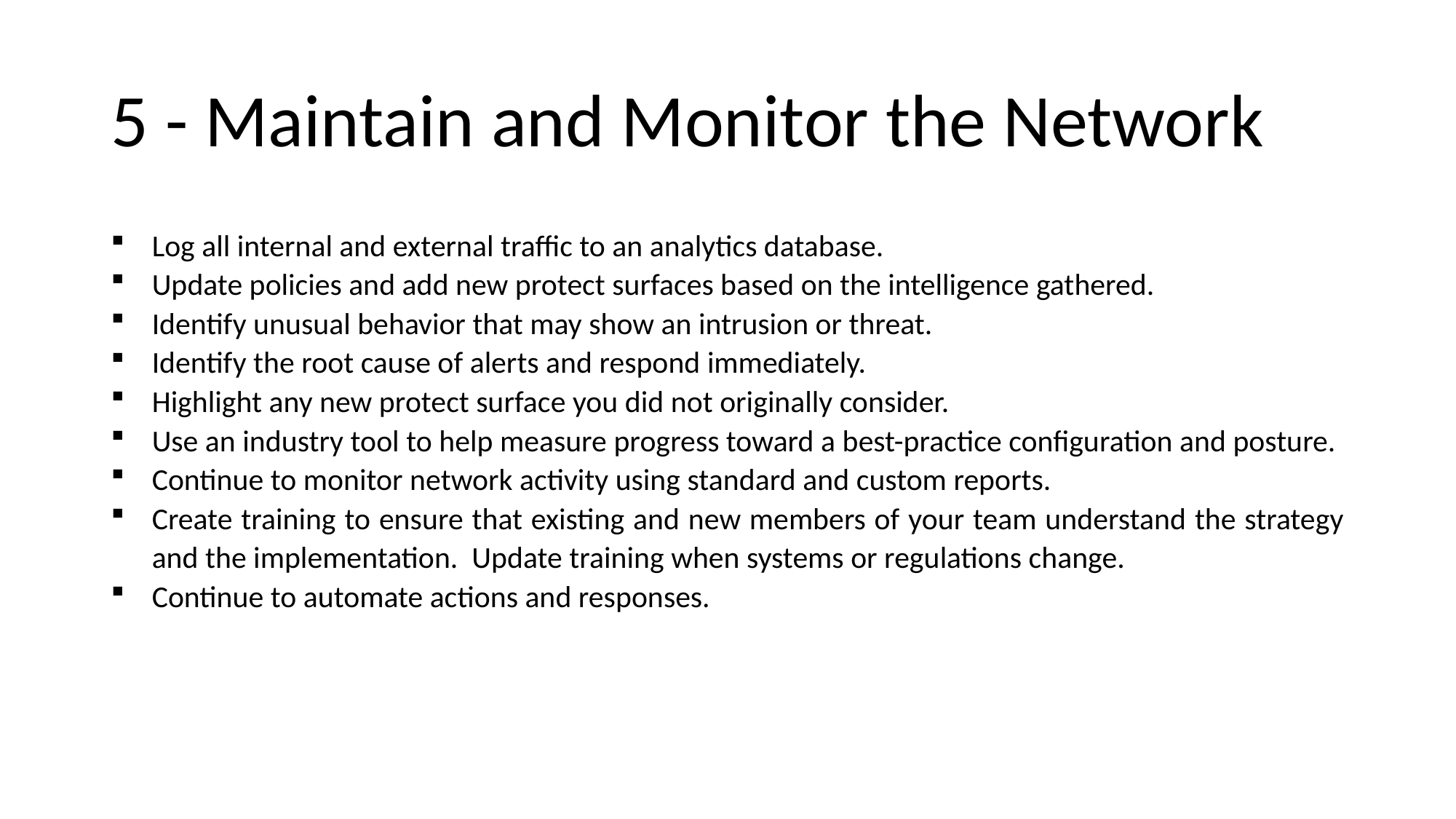

# 5 - Maintain and Monitor the Network
Log all internal and external traffic to an analytics database.
Update policies and add new protect surfaces based on the intelligence gathered.
Identify unusual behavior that may show an intrusion or threat.
Identify the root cause of alerts and respond immediately.
Highlight any new protect surface you did not originally consider.
Use an industry tool to help measure progress toward a best-practice configuration and posture.
Continue to monitor network activity using standard and custom reports.
Create training to ensure that existing and new members of your team understand the strategy and the implementation.  Update training when systems or regulations change.
Continue to automate actions and responses.